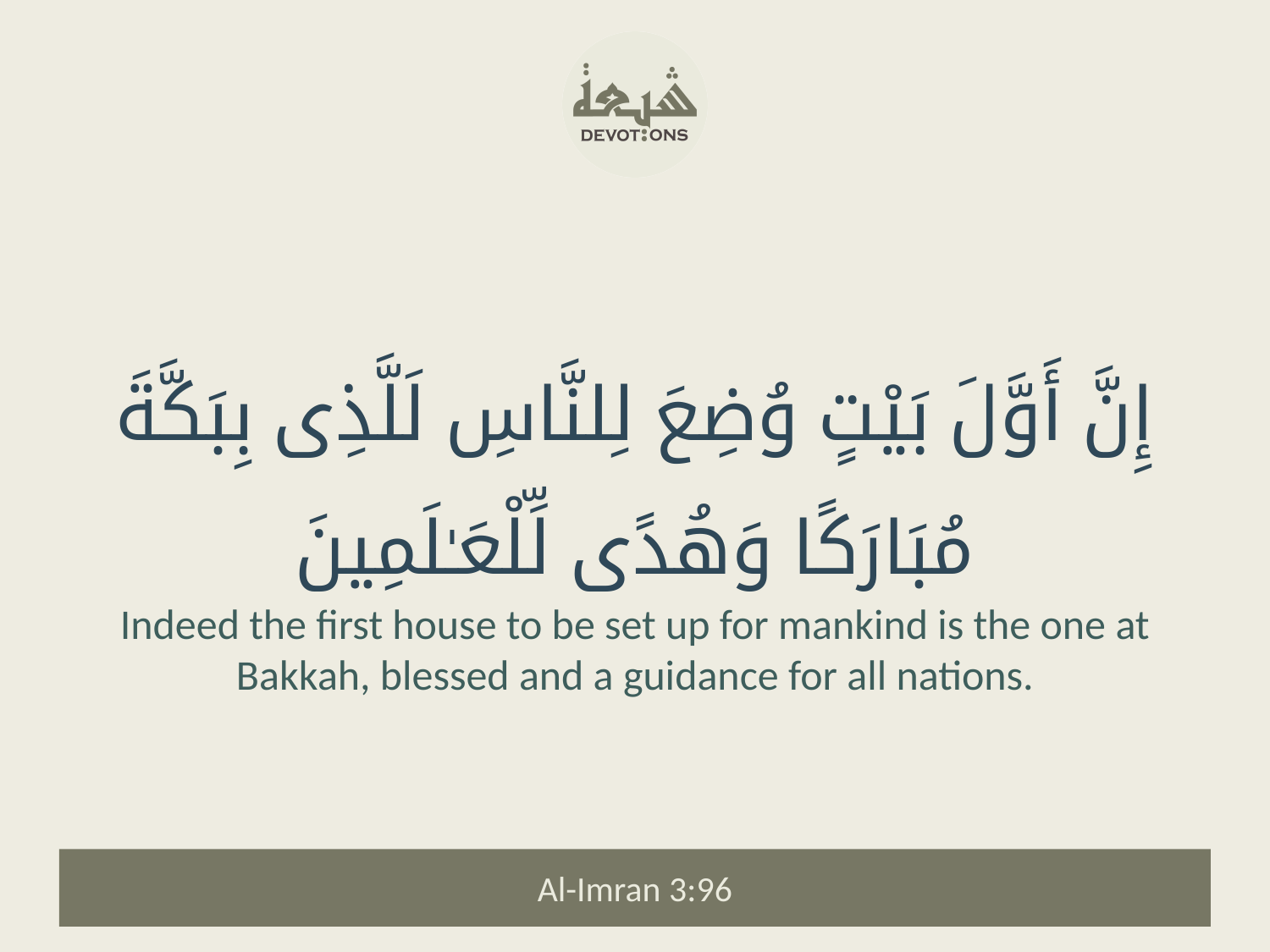

إِنَّ أَوَّلَ بَيْتٍ وُضِعَ لِلنَّاسِ لَلَّذِى بِبَكَّةَ مُبَارَكًا وَهُدًى لِّلْعَـٰلَمِينَ
Indeed the first house to be set up for mankind is the one at Bakkah, blessed and a guidance for all nations.
Al-Imran 3:96